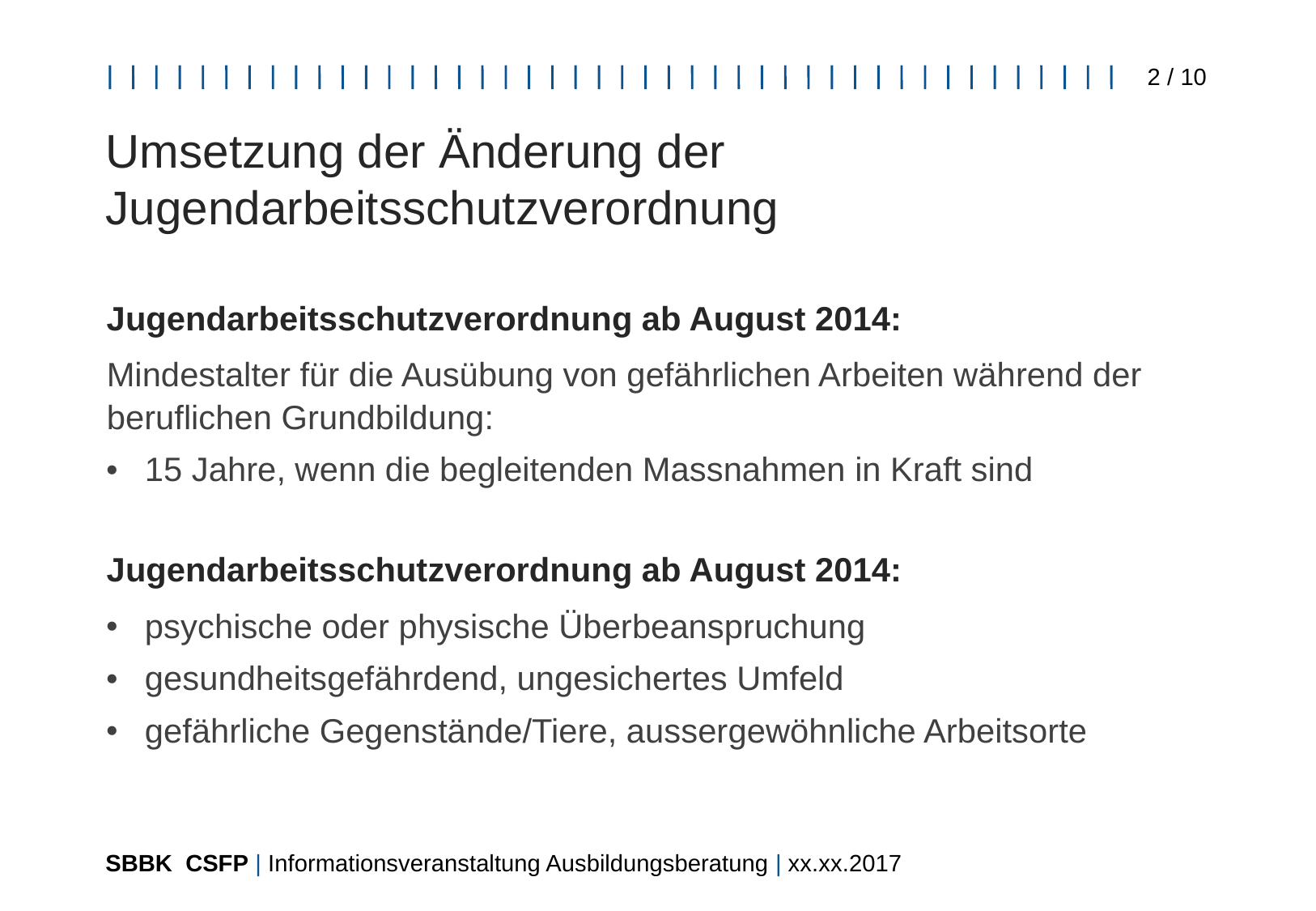

# Umsetzung der Änderung der Jugendarbeitsschutzverordnung

Jugendarbeitsschutzverordnung ab August 2014:
Mindestalter für die Ausübung von gefährlichen Arbeiten während der beruflichen Grundbildung:
15 Jahre, wenn die begleitenden Massnahmen in Kraft sind

Jugendarbeitsschutzverordnung ab August 2014:
psychische oder physische Überbeanspruchung
gesundheitsgefährdend, ungesichertes Umfeld
gefährliche Gegenstände/Tiere, aussergewöhnliche Arbeitsorte